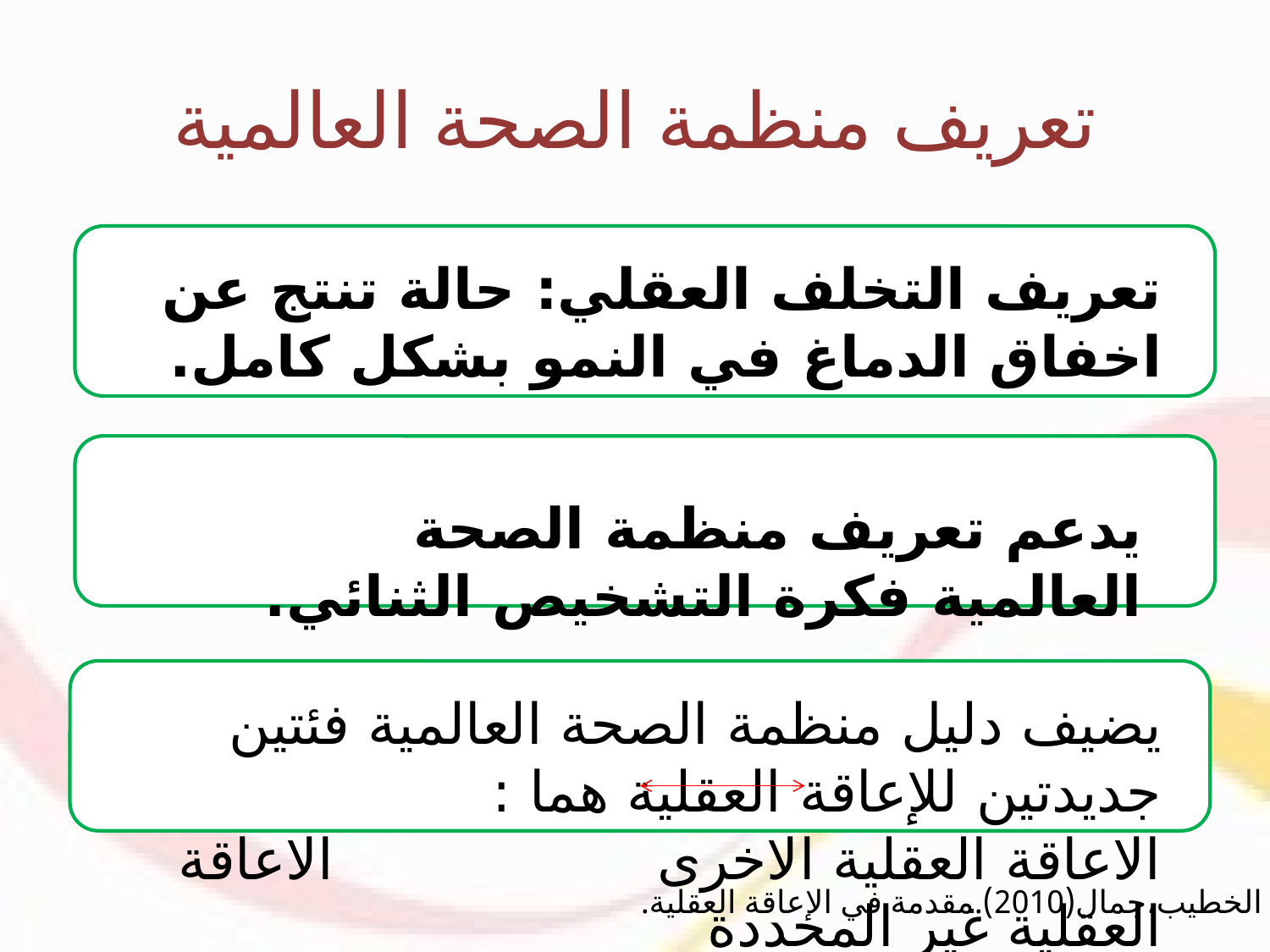

# تعريف منظمة الصحة العالمية

تعريف التخلف العقلي: حالة تنتج عن اخفاق الدماغ في النمو بشكل كامل.

يدعم تعريف منظمة الصحة العالمية فكرة التشخيص الثنائي.

يضيف دليل منظمة الصحة العالمية فئتين جديدتين للإعاقة العقلية هما :
الاعاقة العقلية الاخرى                  الاعاقة العقلية غير المحددة
الخطيب،جمال(2010).مقدمة في الإعاقة العقلية.